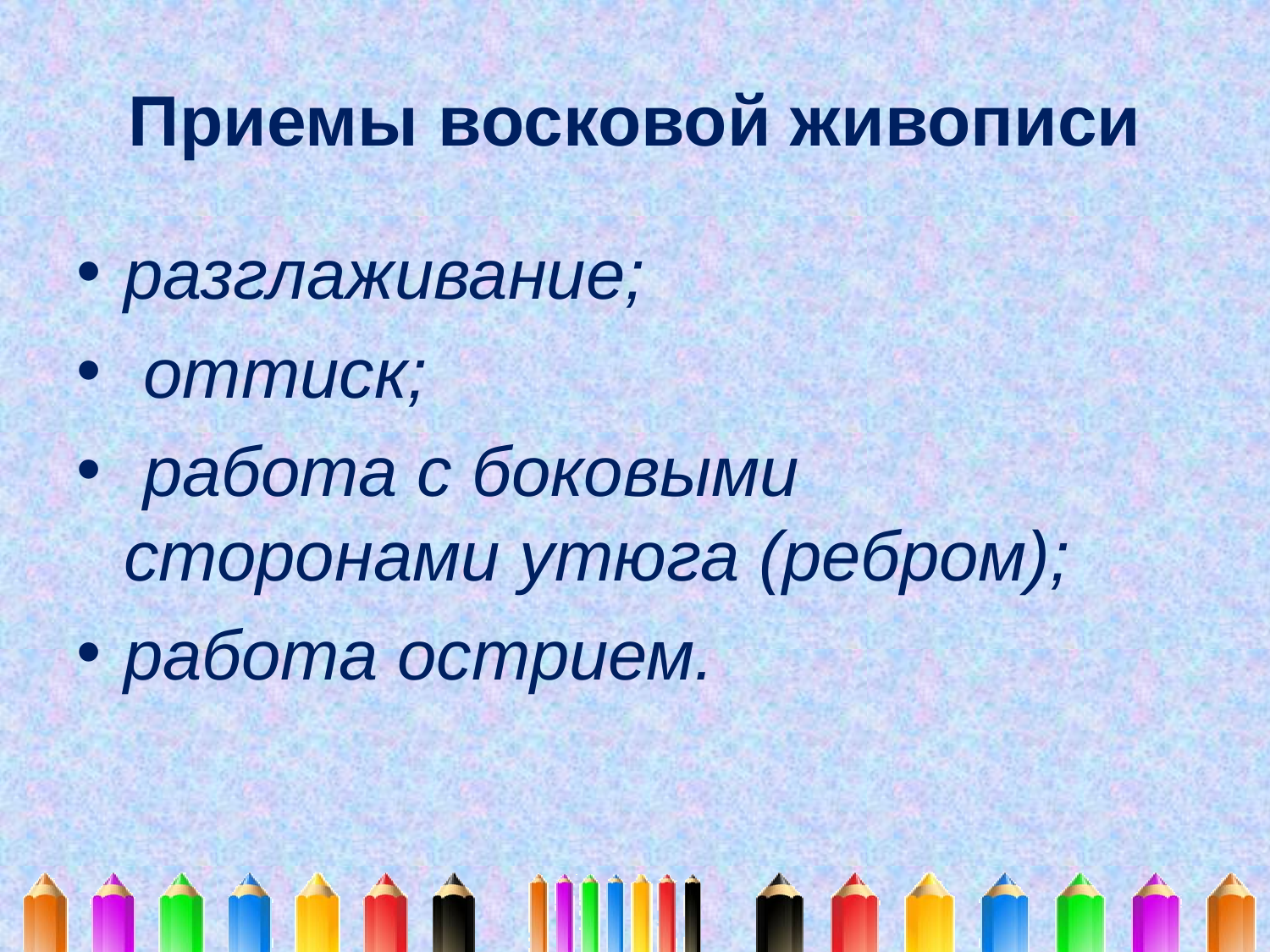

# Приемы восковой живописи
разглаживание;
 оттиск;
 работа с боковыми сторонами утюга (ребром);
работа острием.